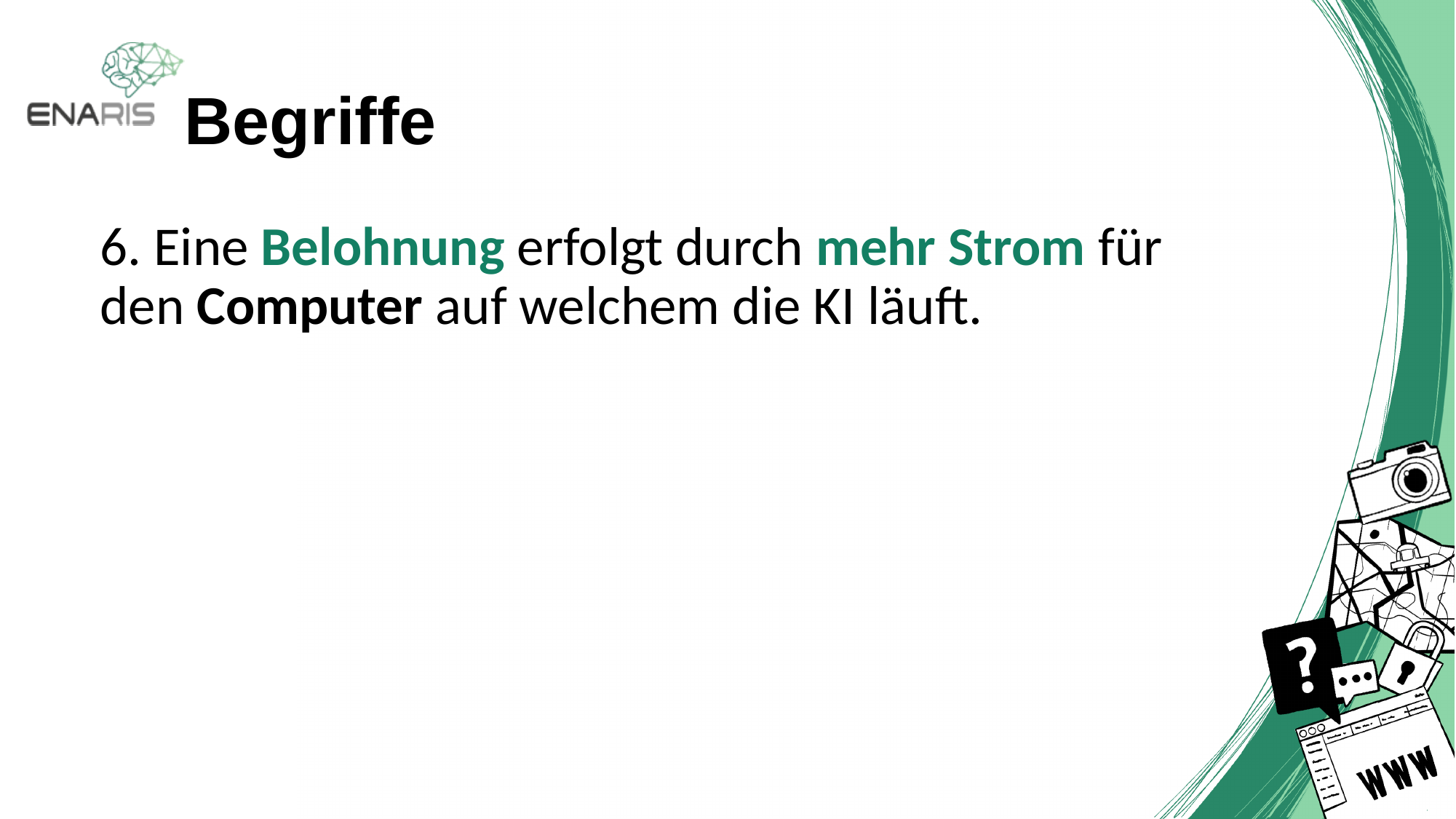

# Begriffe
6. Eine Belohnung erfolgt durch mehr Strom für den Computer auf welchem die KI läuft.